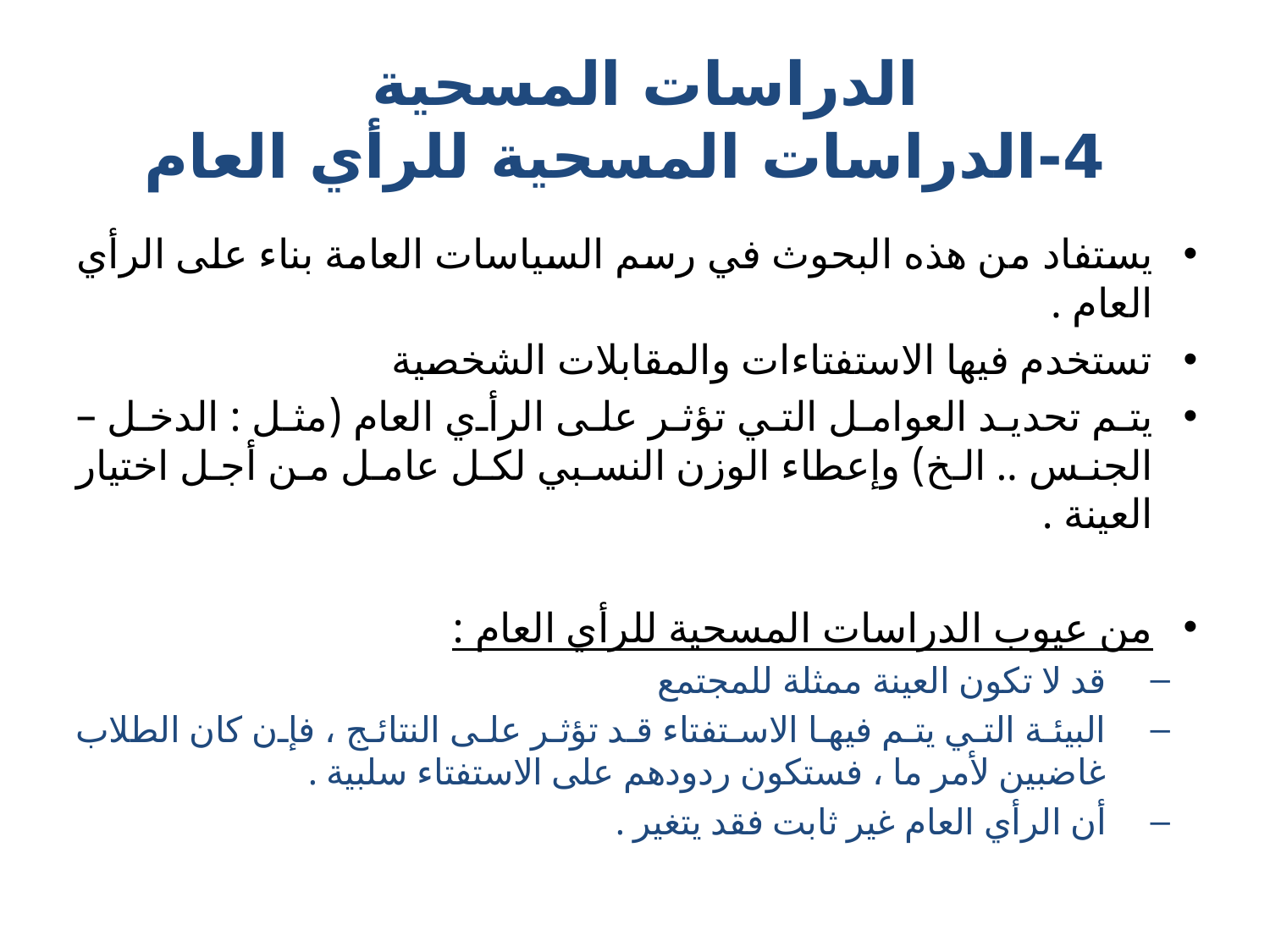

# الدراسات المسحية 4-الدراسات المسحية للرأي العام
يستفاد من هذه البحوث في رسم السياسات العامة بناء على الرأي العام .
تستخدم فيها الاستفتاءات والمقابلات الشخصية
يتم تحديد العوامل التي تؤثر على الرأي العام (مثل : الدخل – الجنس .. الخ) وإعطاء الوزن النسبي لكل عامل من أجل اختيار العينة .

من عيوب الدراسات المسحية للرأي العام :
قد لا تكون العينة ممثلة للمجتمع
البيئة التي يتم فيها الاستفتاء قد تؤثر على النتائج ، فإن كان الطلاب غاضبين لأمر ما ، فستكون ردودهم على الاستفتاء سلبية .
أن الرأي العام غير ثابت فقد يتغير .